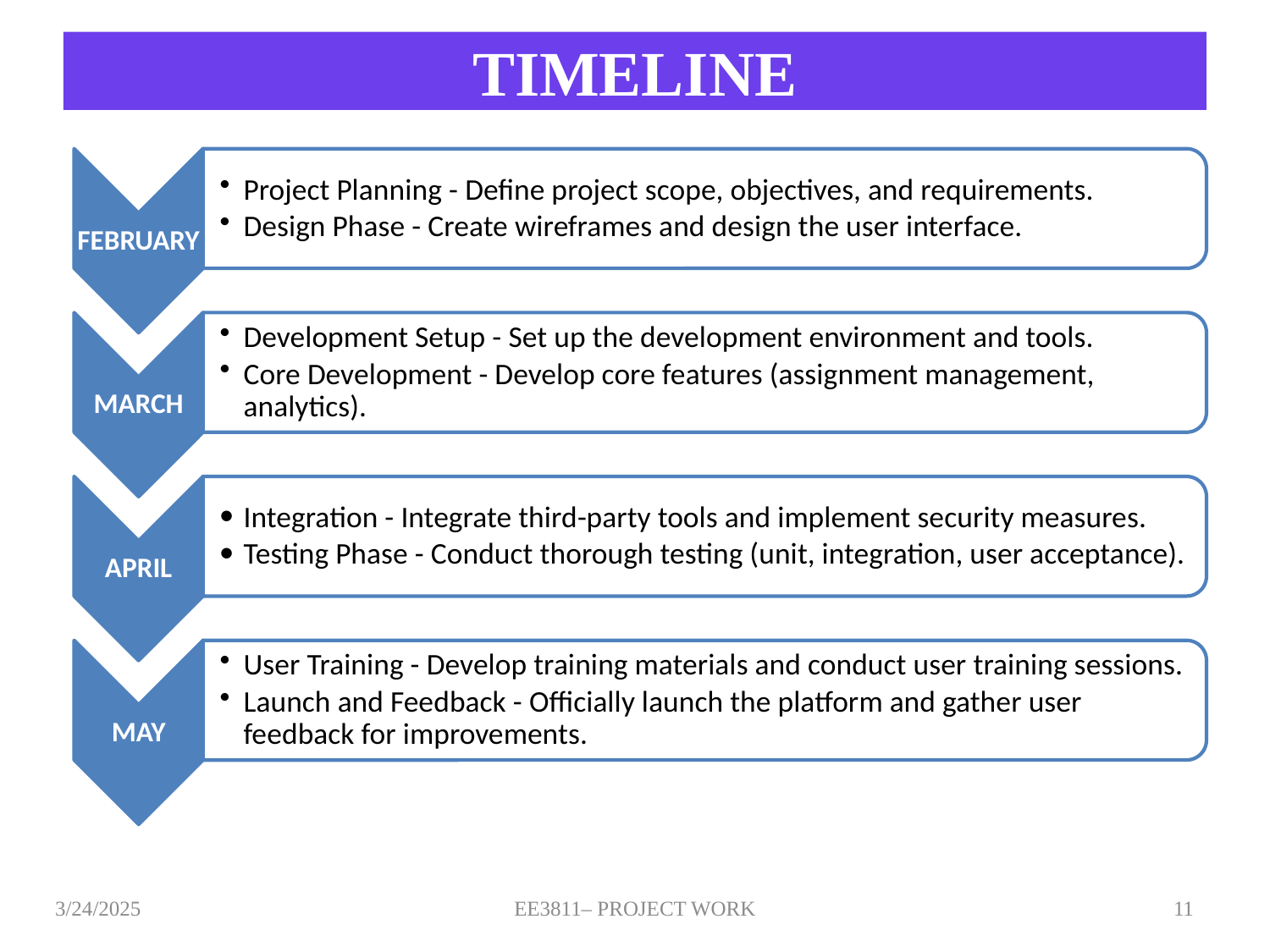

TIMELINE
FEBRUARY
Project Planning - Define project scope, objectives, and requirements.
Design Phase - Create wireframes and design the user interface.
MARCH
Development Setup - Set up the development environment and tools.
Core Development - Develop core features (assignment management, analytics).
APRIL
Integration - Integrate third-party tools and implement security measures.
Testing Phase - Conduct thorough testing (unit, integration, user acceptance).
MAY
User Training - Develop training materials and conduct user training sessions.
Launch and Feedback - Officially launch the platform and gather user feedback for improvements.
3/24/2025
EE3811– PROJECT WORK
11